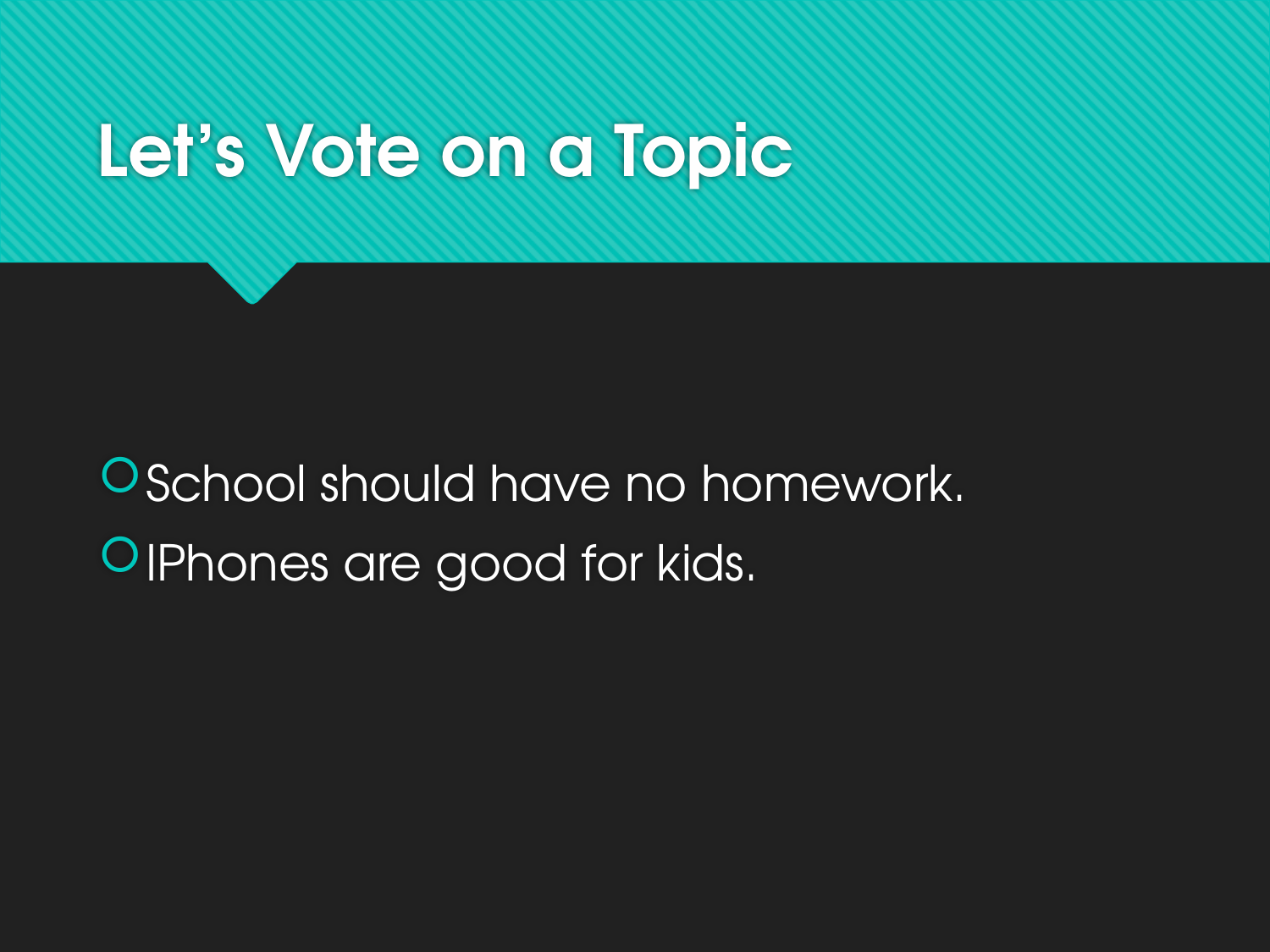

# Let’s Vote on a Topic
School should have no homework.
IPhones are good for kids.